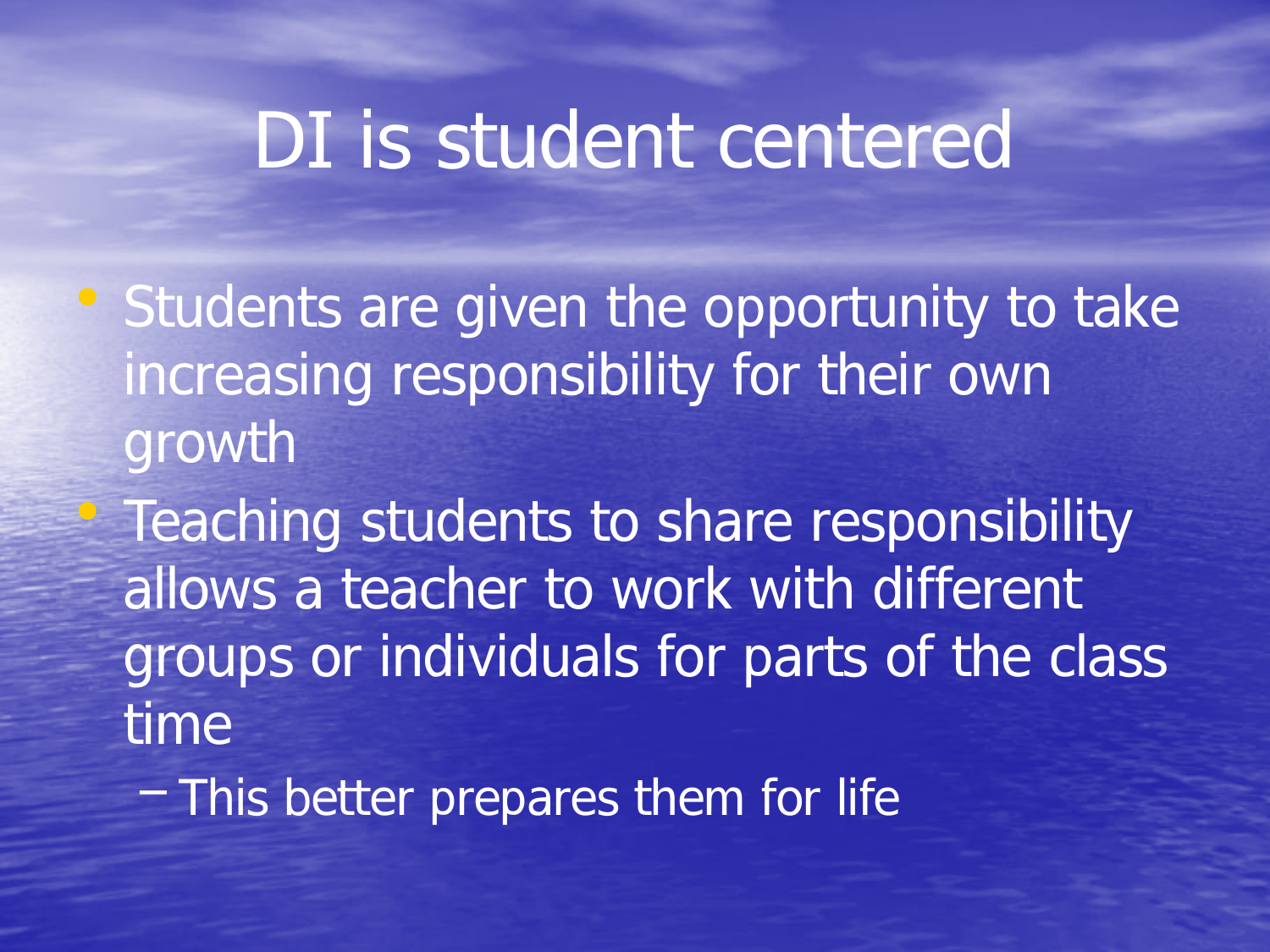

# DI is student centered
Students are given the opportunity to take increasing responsibility for their own growth
Teaching students to share responsibility allows a teacher to work with different groups or individuals for parts of the class time
This better prepares them for life